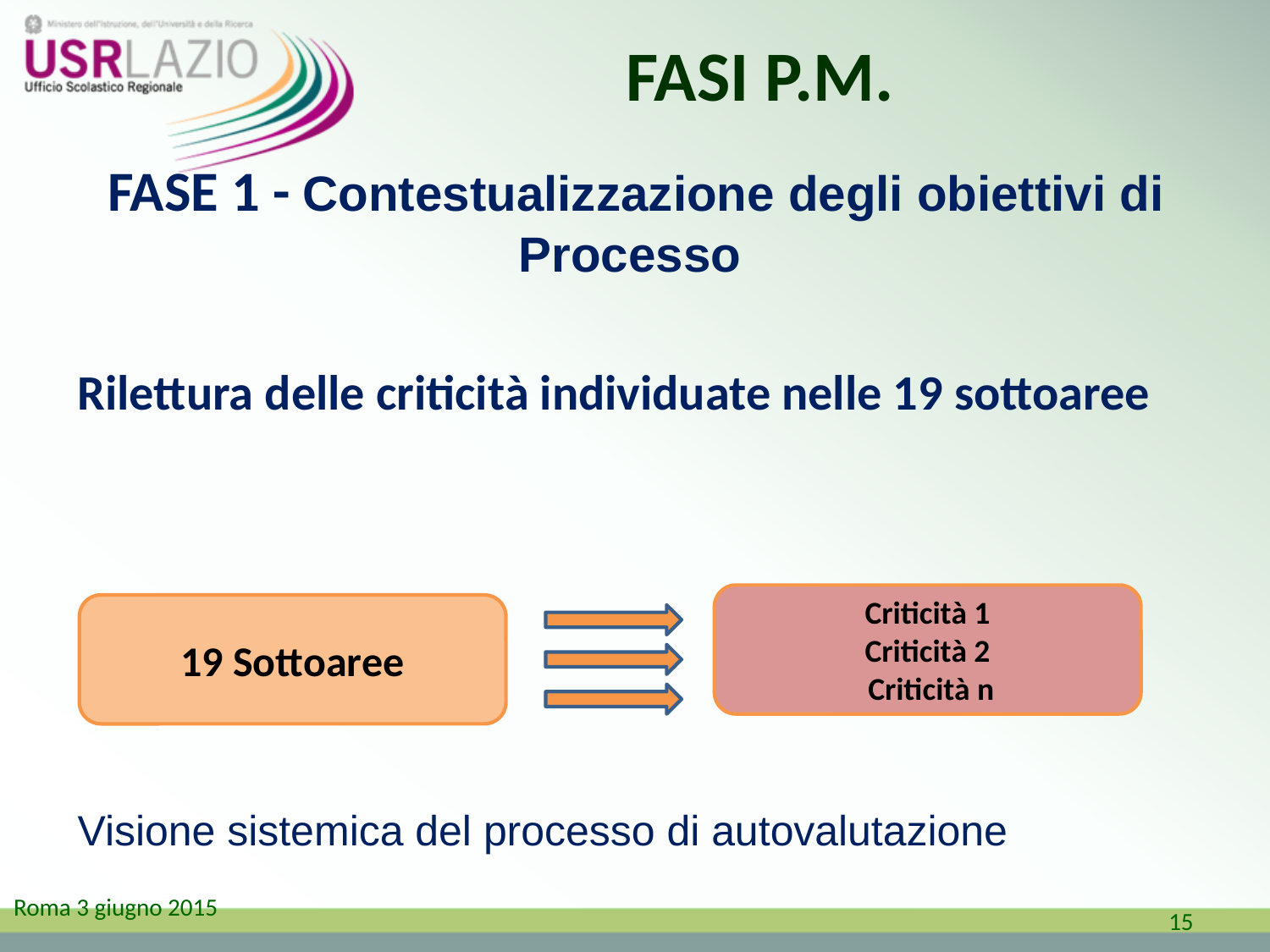

# FASI P.M.
 FASE 1 - Contestualizzazione degli obiettivi di Processo

Rilettura delle criticità individuate nelle 19 sottoaree

Visione sistemica del processo di autovalutazione

Criticità 1
Criticità 2
 Criticità n
19 Sottoaree

15
Roma 3 giugno 2015